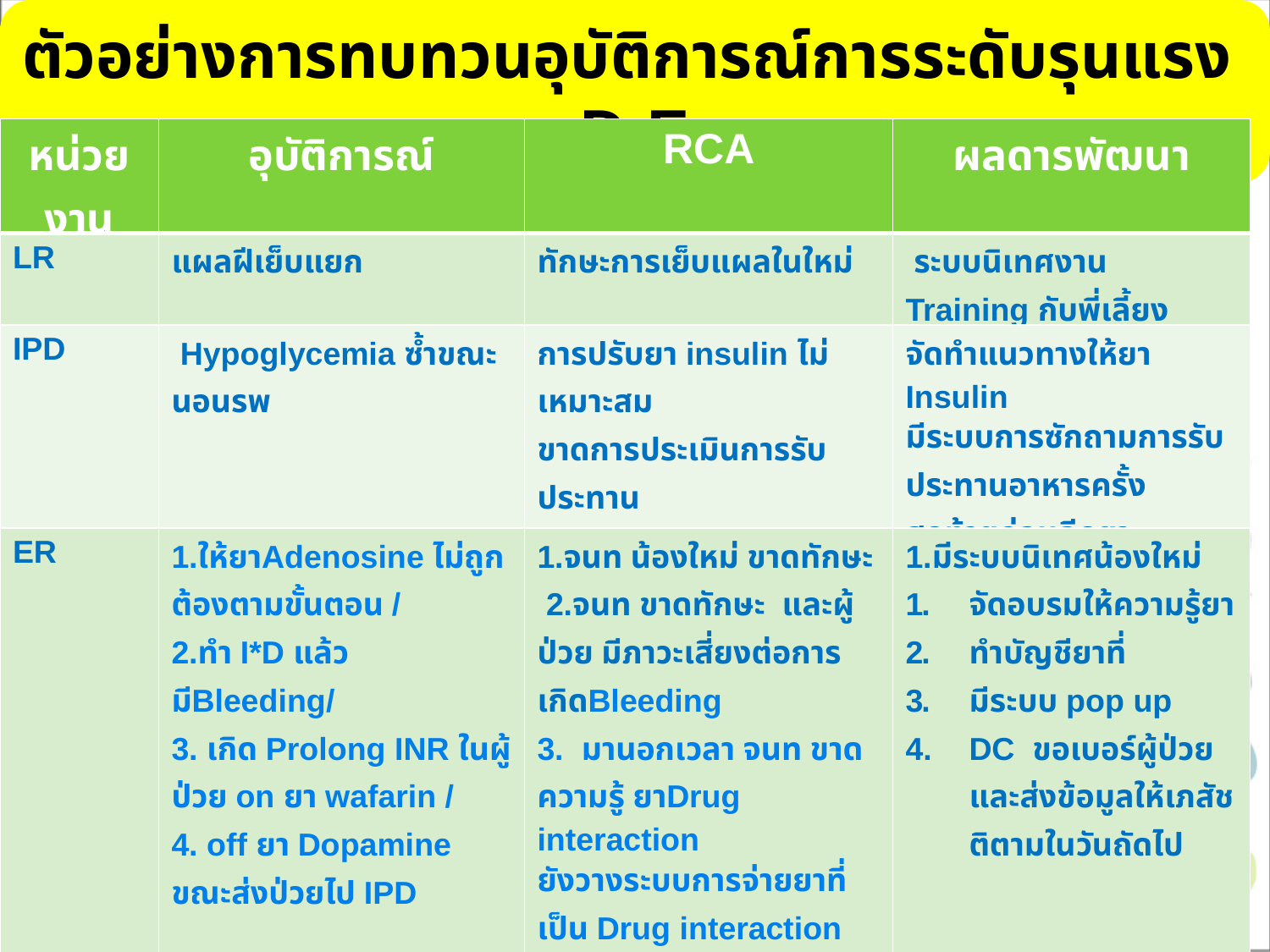

ตัวอย่างการทบทวนอุบัติการณ์การระดับรุนแรง  D-E
| หน่วยงาน | อุบัติการณ์ | RCA | ผลดารพัฒนา |
| --- | --- | --- | --- |
| LR | แผลฝีเย็บแยก | ทักษะการเย็บแผลในใหม่ | ระบบนิเทศงาน Training กับพี่เลี้ยง |
| IPD | Hypoglycemia ซ้ำขณะนอนรพ | การปรับยา insulin ไม่เหมาะสม ขาดการประเมินการรับประทาน อาหารก่อนให้ยา Insulin | จัดทำแนวทางให้ยา Insulin มีระบบการซักถามการรับประทานอาหารครั้งสุดท้ายก่อนฉีดยา |
| ER | 1.ให้ยาAdenosine ไม่ถูกต้องตามขั้นตอน / 2.ทำ I\*D แล้วมีBleeding/ 3. เกิด Prolong INR ในผู้ป่วย on ยา wafarin / 4. off ยา Dopamine ขณะส่งป่วยไป IPD | 1.จนท น้องใหม่ ขาดทักษะ 2.จนท ขาดทักษะ และผู้ป่วย มีภาวะเสี่ยงต่อการเกิดBleeding 3. มานอกเวลา จนท ขาดความรู้ ยาDrug interaction ยังวางระบบการจ่ายยาที่เป็น Drug interaction ไม่รัดกุม 4. จนท ขาดในการดูแลการ HAD | 1.มีระบบนิเทศน้องใหม่ จัดอบรมให้ความรู้ยา ทำบัญชียาที่ มีระบบ pop up DC ขอเบอร์ผู้ป่วยและส่งข้อมูลให้เภสัชติตามในวันถัดไป |
| OPD | ส่งคัดกรอง AMI HT ผิดแผนก hyperglycemia / hypoglycemia / peritonitis | ขาดความรู้ ทักษะในการประเมินและคัดกรอง การสร้าง D/C plan | อบรม ทบทวนแนวทางการ คัดกรอง กลุ่มอาการไม่ชัดแจ้ง สร้างทีมดูแลสหวิชาชีพ ทำD/C plan |